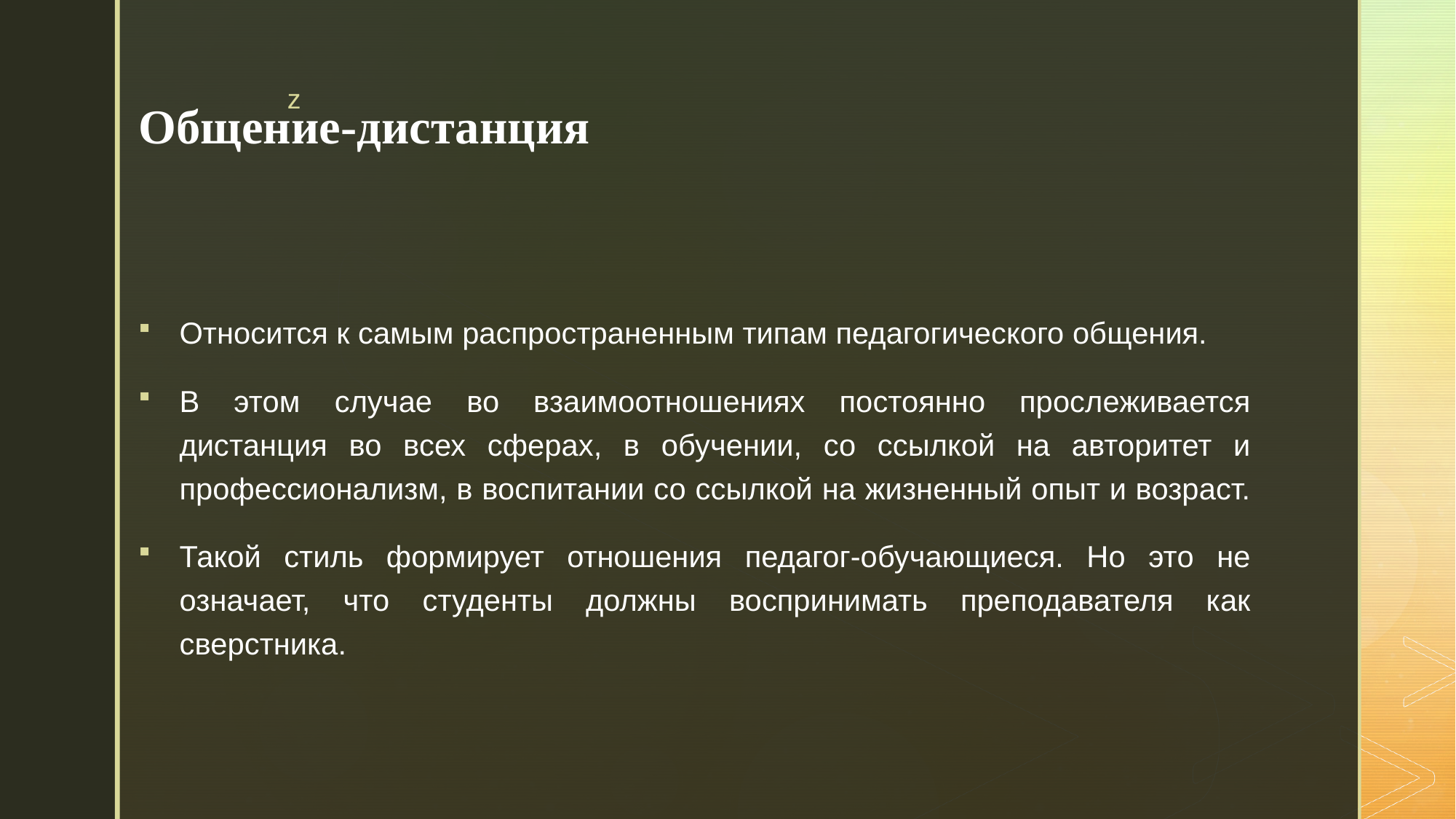

# Общение-дистанция
Относится к самым распространенным типам педагогического общения.
В этом случае во взаимоотношениях постоянно прослеживается дистанция во всех сферах, в обучении, со ссылкой на авторитет и профессионализм, в воспитании со ссылкой на жизненный опыт и возраст.
Такой стиль формирует отношения педагог-обучающиеся. Но это не означает, что студенты должны воспринимать преподавателя как сверстника.